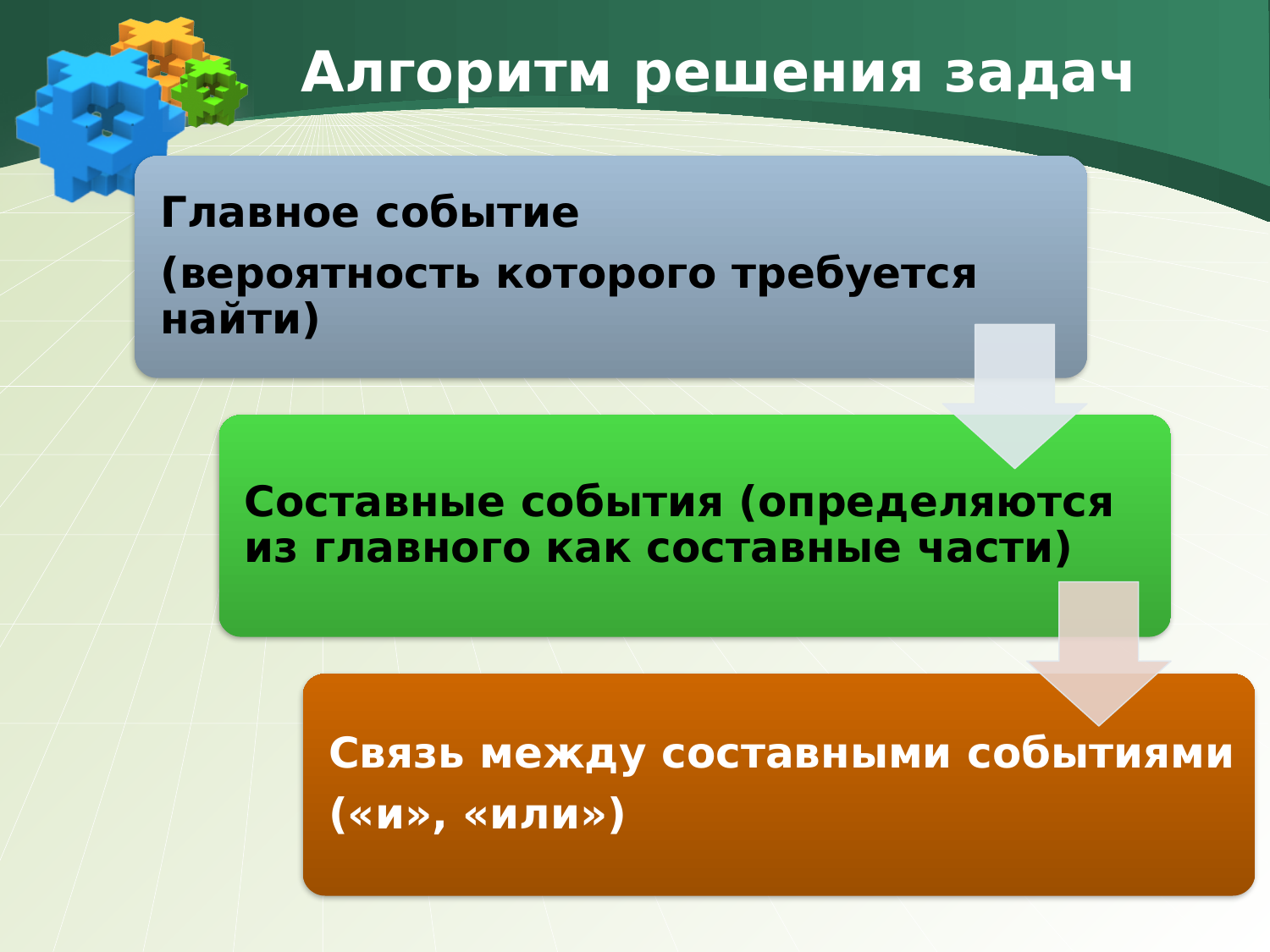

Алгоритм решения задач
Главное событие
(вероятность которого требуется найти)
Составные события (определяются из главного как составные части)
Связь между составными событиями
(«и», «или»)